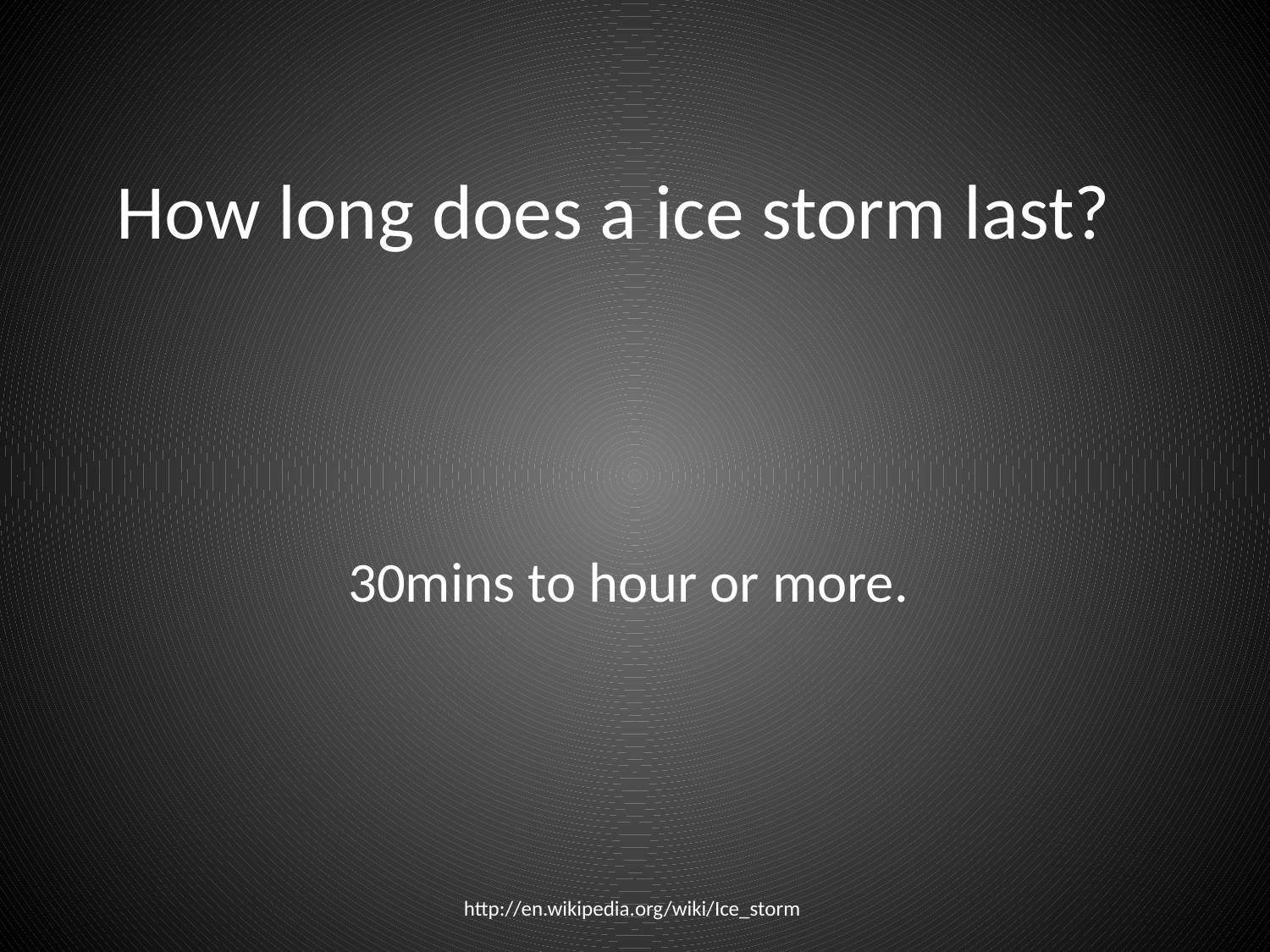

# How long does a ice storm last?
30mins to hour or more.
http://en.wikipedia.org/wiki/Ice_storm